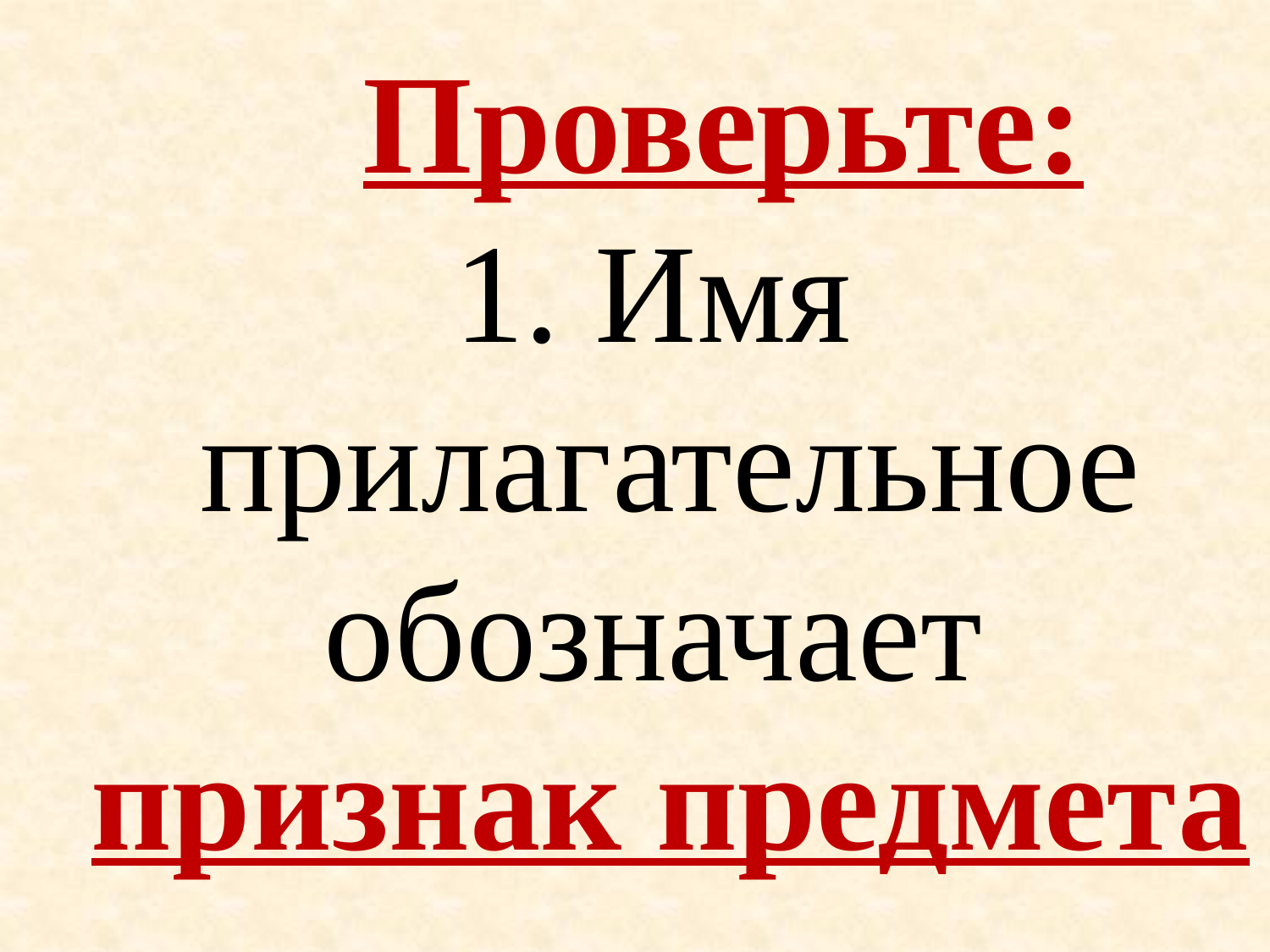

Проверьте:
 1. Имя
	прилагательное обозначает
	признак предмета